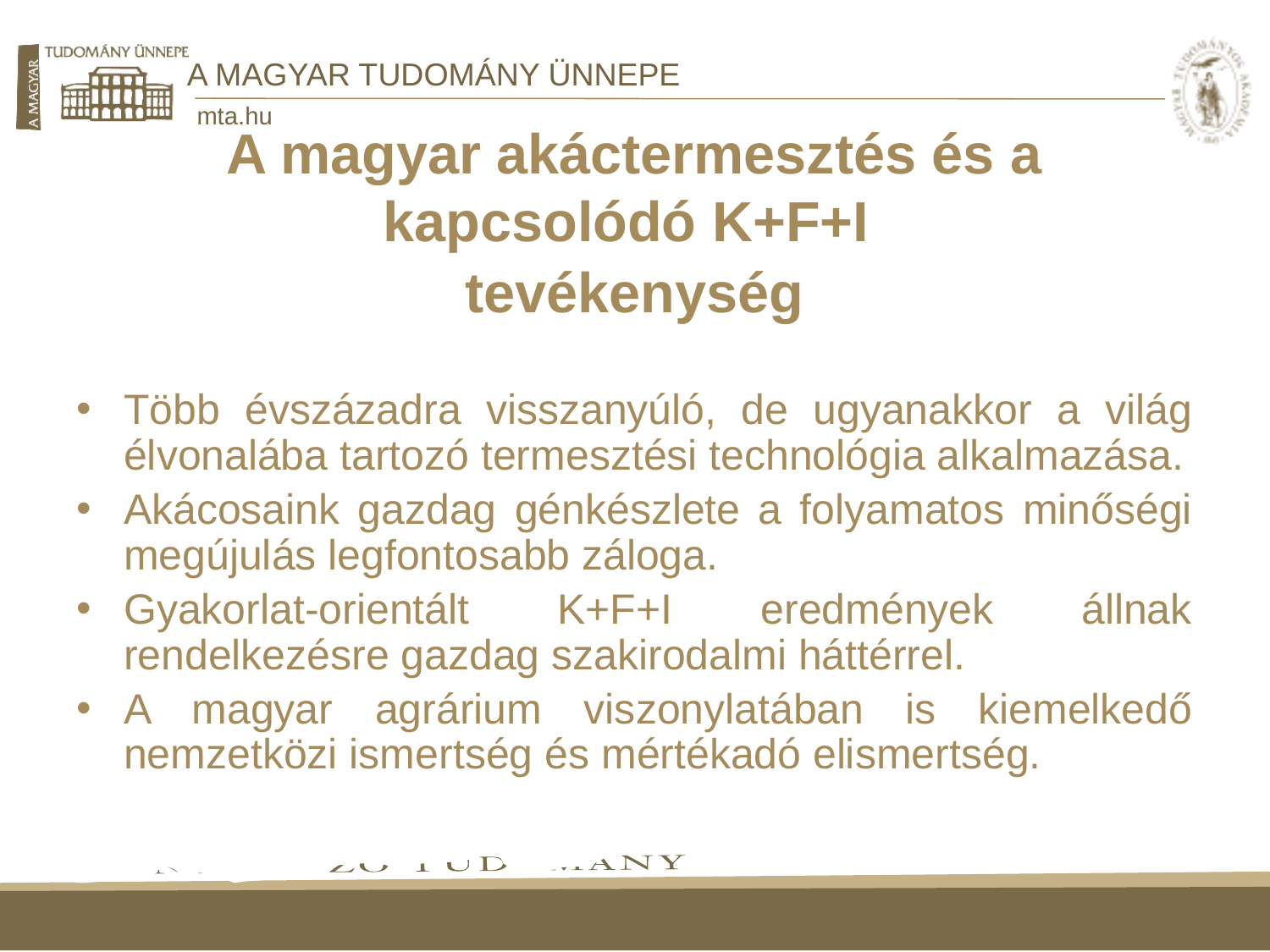

A magyar akáctermesztés és a kapcsolódó K+F+I
tevékenység

Több évszázadra visszanyúló, de ugyanakkor a világ élvonalába tartozó termesztési technológia alkalmazása.
Akácosaink gazdag génkészlete a folyamatos minőségi megújulás legfontosabb záloga.
Gyakorlat-orientált K+F+I eredmények állnak rendelkezésre gazdag szakirodalmi háttérrel.
A magyar agrárium viszonylatában is kiemelkedő nemzetközi ismertség és mértékadó elismertség.